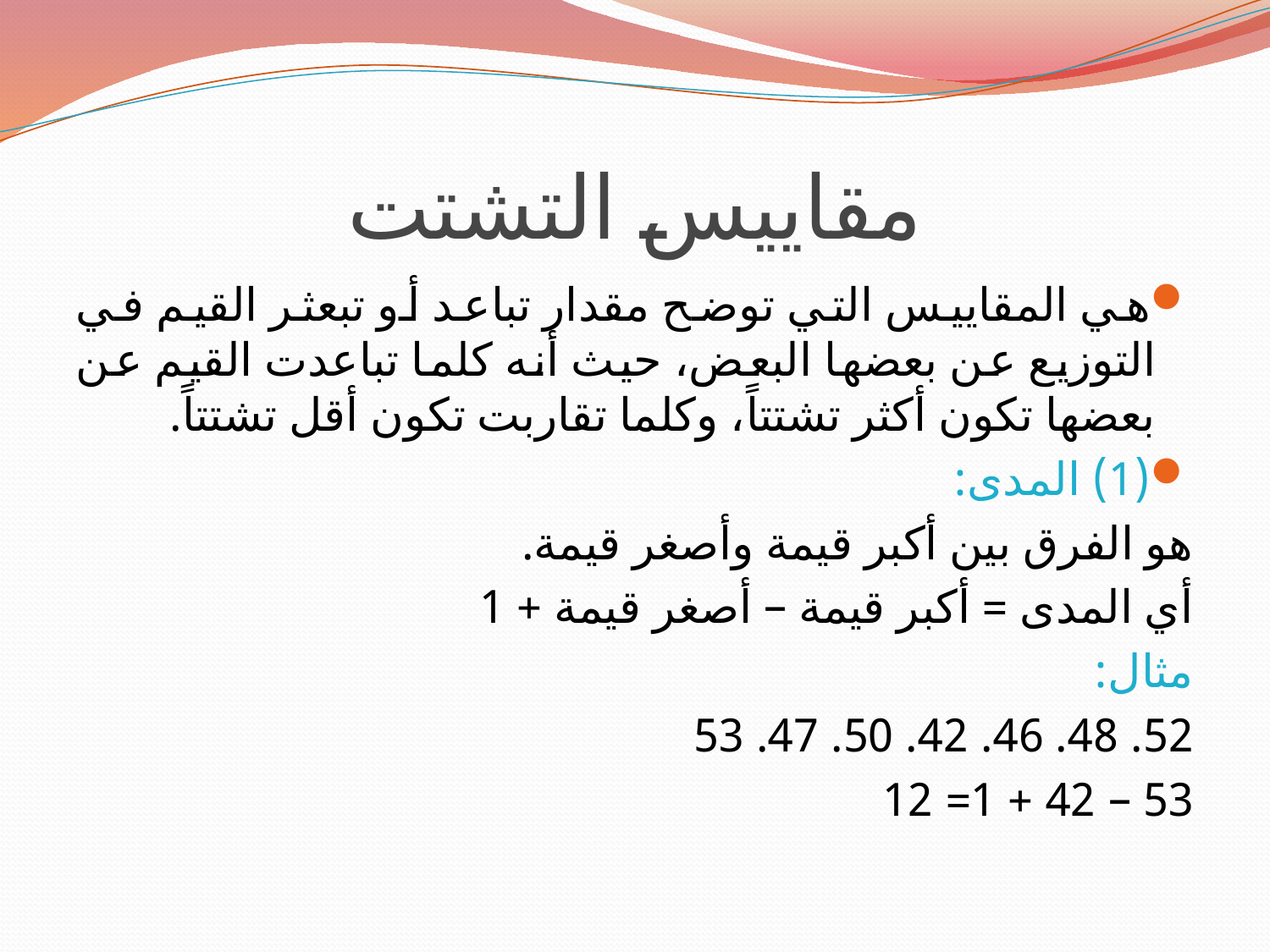

# مقاييس التشتت
هي المقاييس التي توضح مقدار تباعد أو تبعثر القيم في التوزيع عن بعضها البعض، حيث أنه كلما تباعدت القيم عن بعضها تكون أكثر تشتتاً، وكلما تقاربت تكون أقل تشتتاً.
(1) المدى:
هو الفرق بين أكبر قيمة وأصغر قيمة.
أي المدى = أكبر قيمة – أصغر قيمة + 1
مثال:
52. 48. 46. 42. 50. 47. 53
53 – 42 + 1= 12